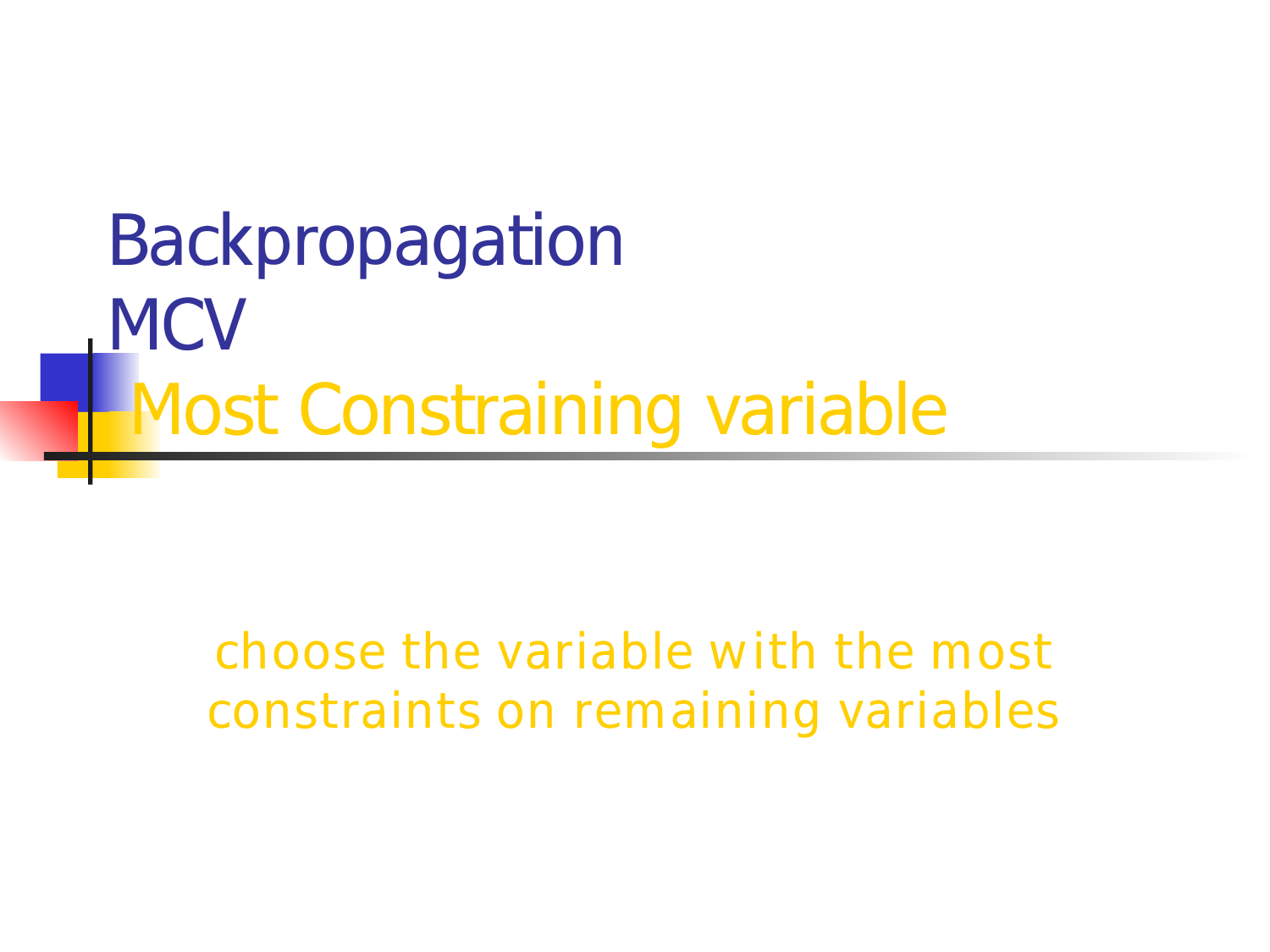

# Backpropagation MCV Most Constraining variable
choose the variable with the most constraints on remaining variables